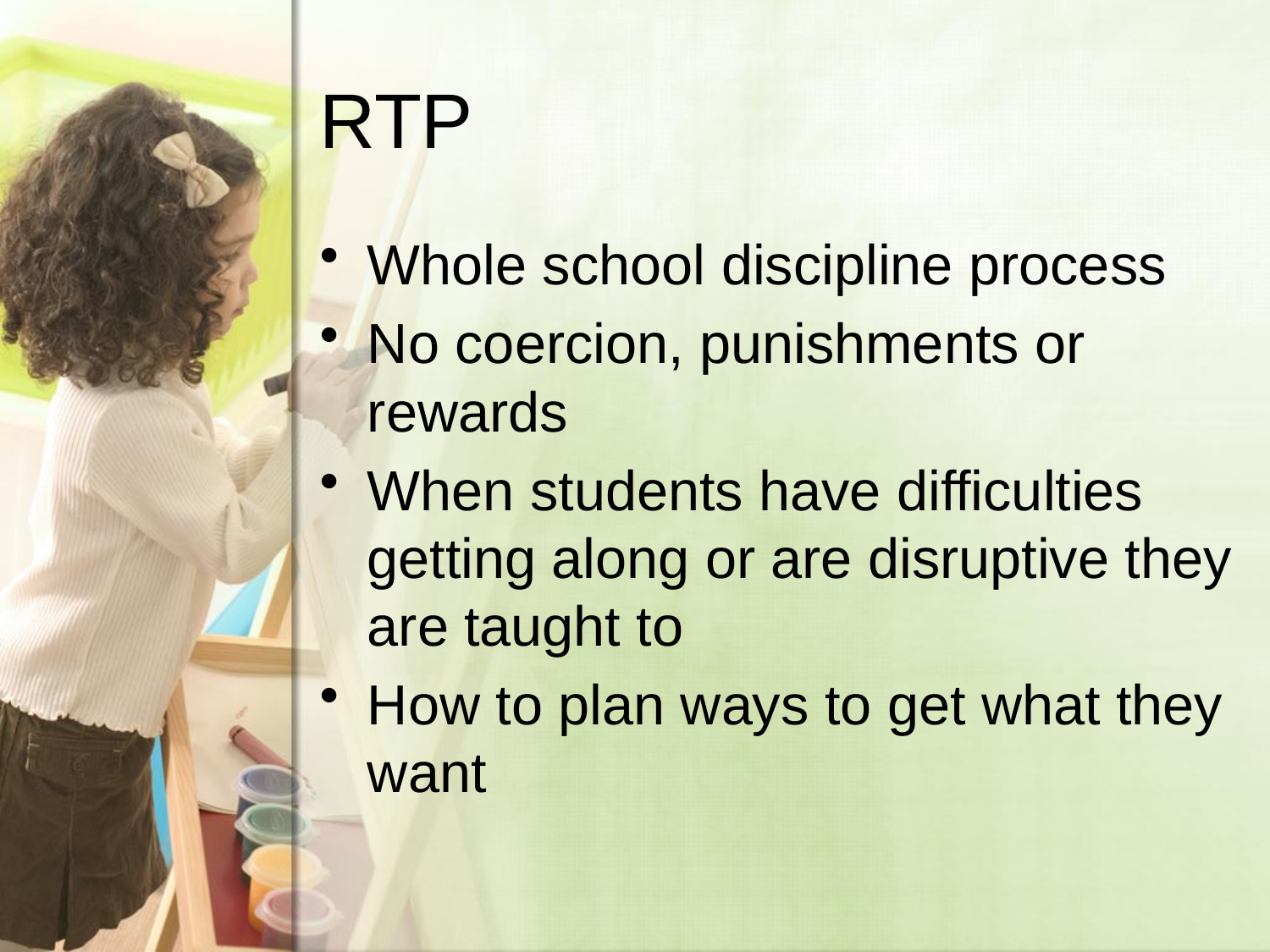

# RTP
Whole school discipline process
No coercion, punishments or rewards
When students have difficulties getting along or are disruptive they are taught to
How to plan ways to get what they want